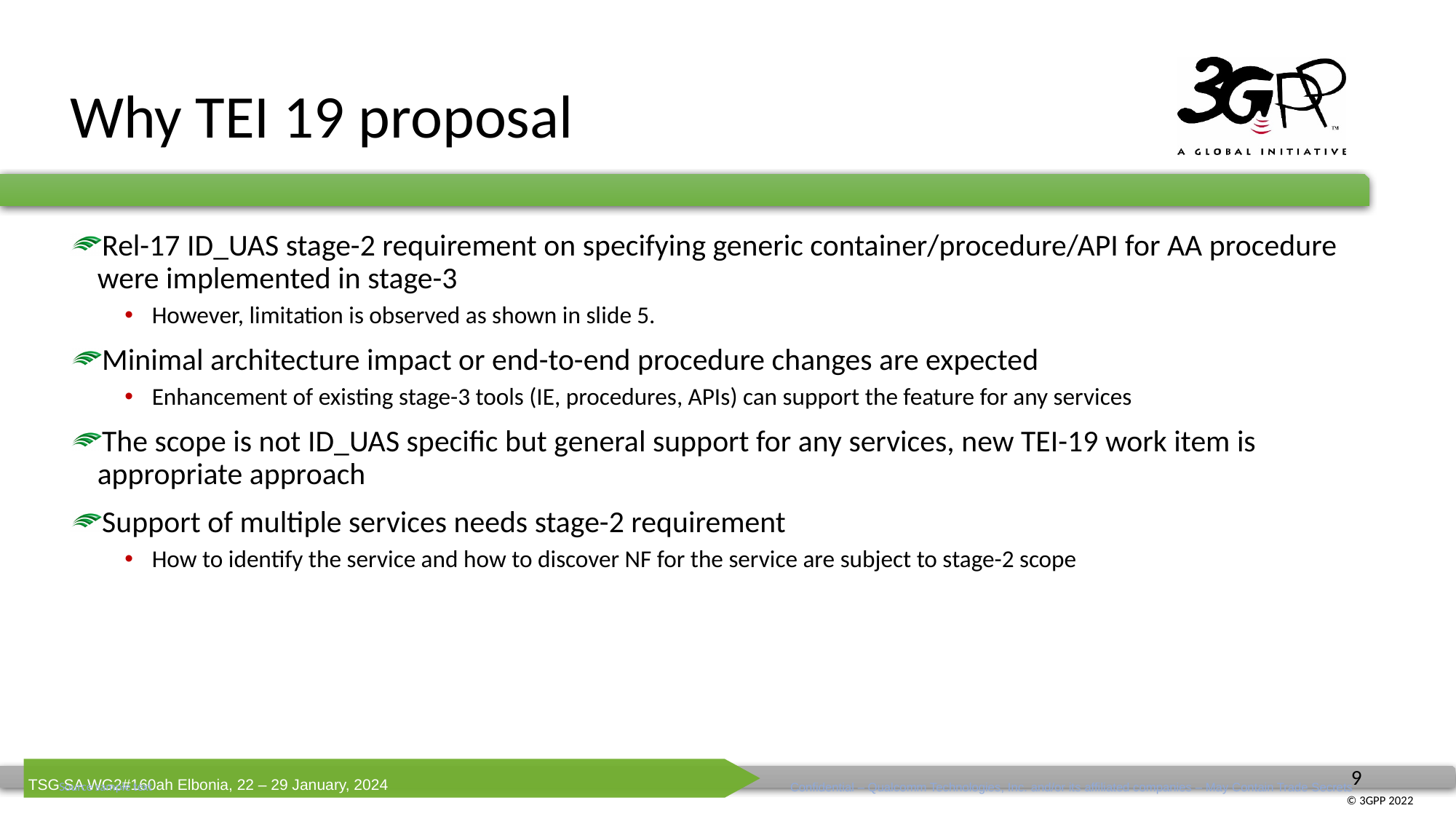

# Why TEI 19 proposal
Rel-17 ID_UAS stage-2 requirement on specifying generic container/procedure/API for AA procedure were implemented in stage-3
However, limitation is observed as shown in slide 5.
Minimal architecture impact or end-to-end procedure changes are expected
Enhancement of existing stage-3 tools (IE, procedures, APIs) can support the feature for any services
The scope is not ID_UAS specific but general support for any services, new TEI-19 work item is appropriate approach
Support of multiple services needs stage-2 requirement
How to identify the service and how to discover NF for the service are subject to stage-2 scope

Source sample text